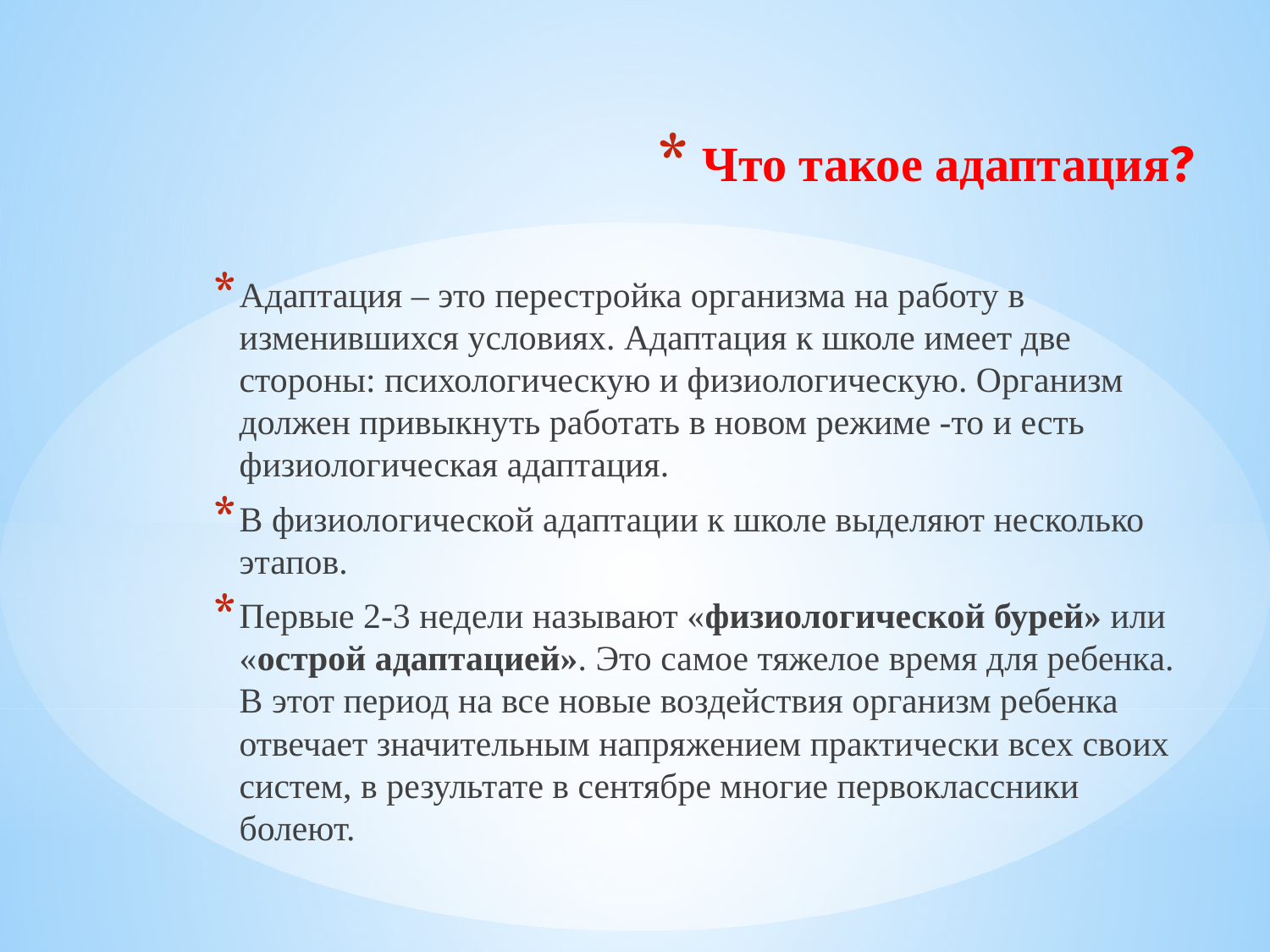

# Что такое адаптация?
Адаптация – это перестройка организма на работу в изменившихся условиях. Адаптация к школе имеет две стороны: психологическую и физиологическую. Организм должен привыкнуть работать в новом режиме -то и есть физиологическая адаптация.
В физиологической адаптации к школе выделяют несколько этапов.
Первые 2-3 недели называют «физиологической бурей» или «острой адаптацией». Это самое тяжелое время для ребенка. В этот период на все новые воздействия организм ребенка отвечает значительным напряжением практически всех своих систем, в результате в сентябре многие первоклассники болеют.